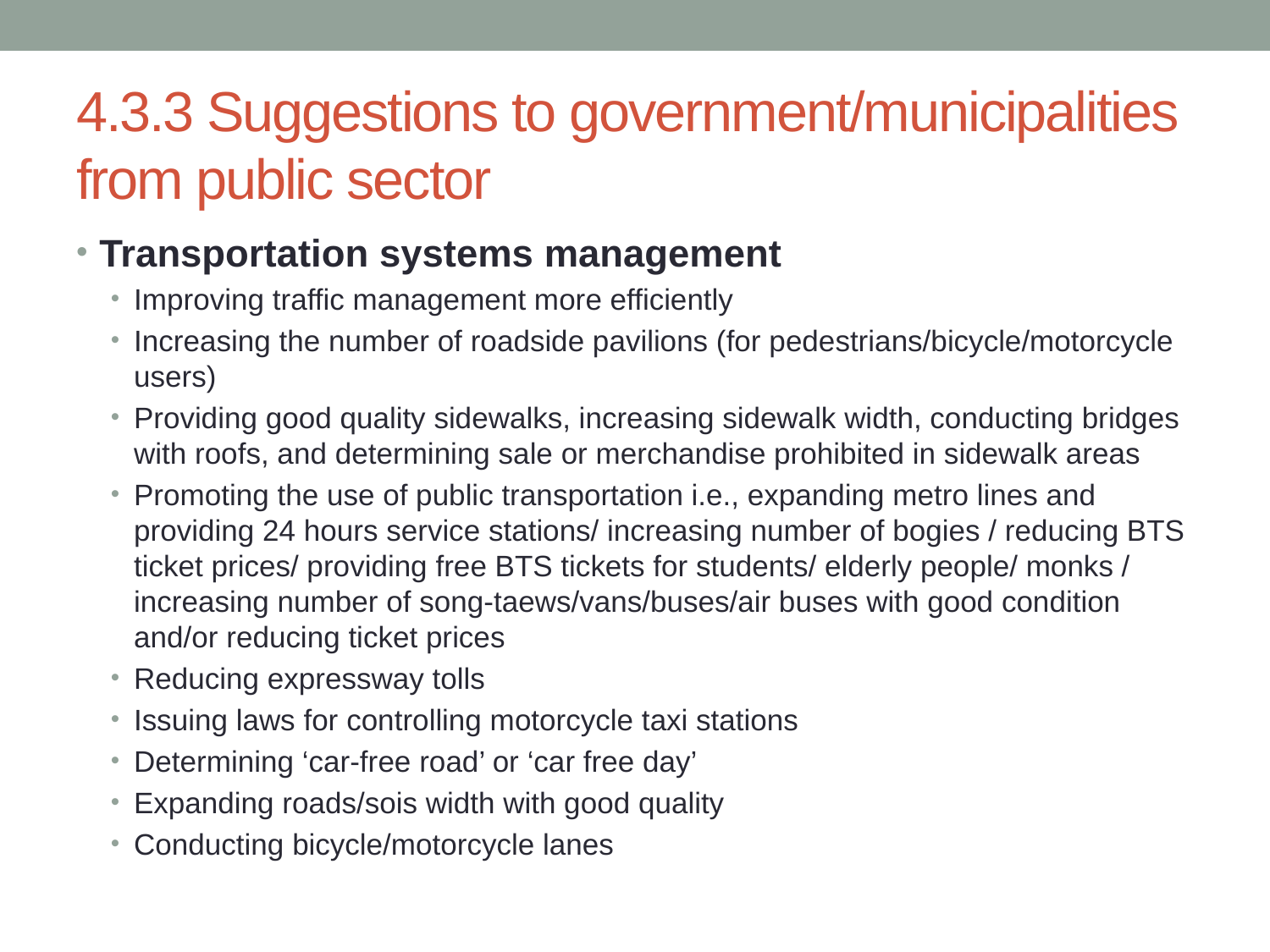

# 4.3.3 Suggestions to government/municipalities from public sector
Transportation systems management
Improving traffic management more efficiently
Increasing the number of roadside pavilions (for pedestrians/bicycle/motorcycle users)
Providing good quality sidewalks, increasing sidewalk width, conducting bridges with roofs, and determining sale or merchandise prohibited in sidewalk areas
Promoting the use of public transportation i.e., expanding metro lines and providing 24 hours service stations/ increasing number of bogies / reducing BTS ticket prices/ providing free BTS tickets for students/ elderly people/ monks / increasing number of song-taews/vans/buses/air buses with good condition and/or reducing ticket prices
Reducing expressway tolls
Issuing laws for controlling motorcycle taxi stations
Determining ‘car-free road’ or ‘car free day’
Expanding roads/sois width with good quality
Conducting bicycle/motorcycle lanes